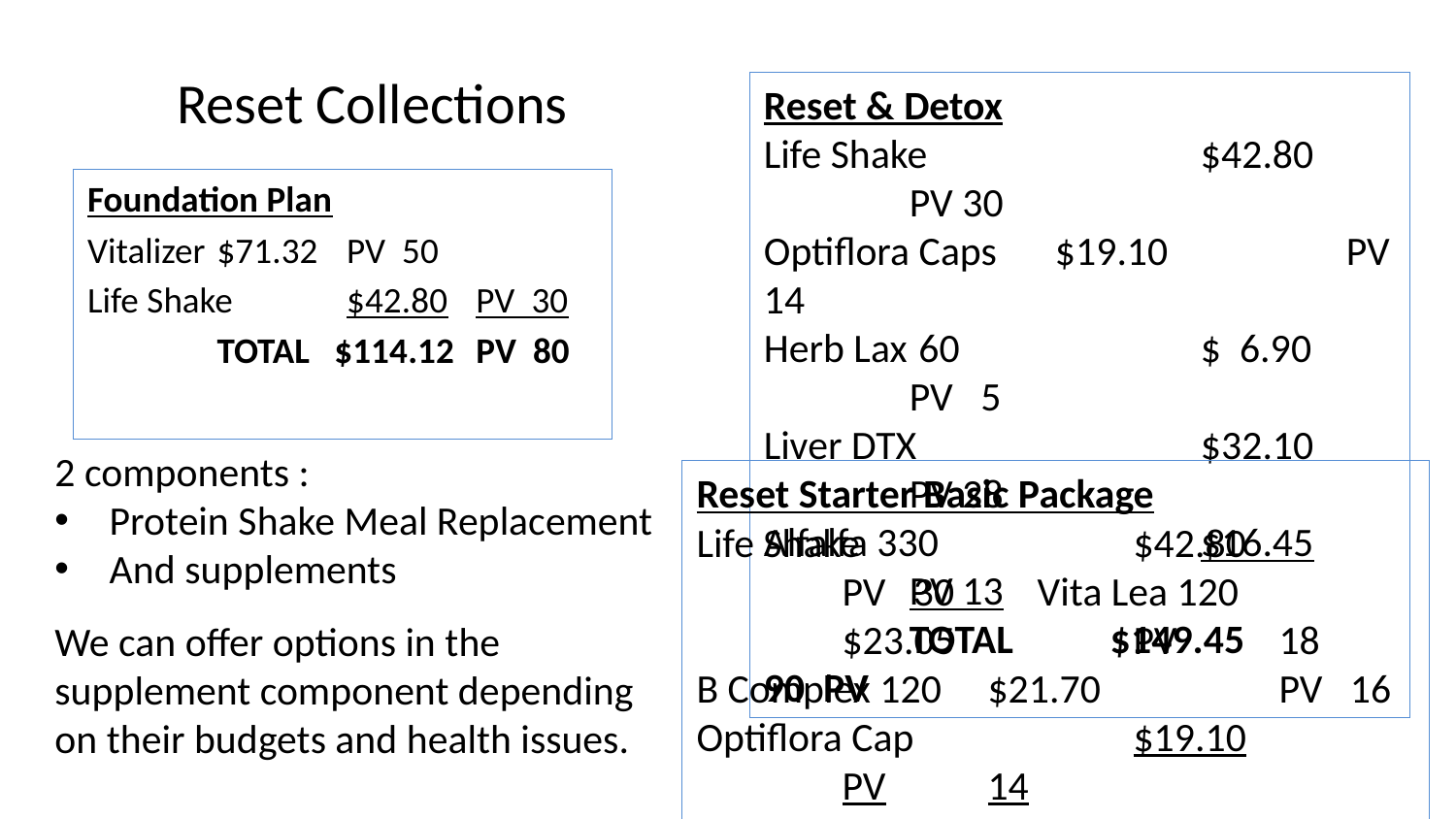

# Reset Collections
Reset & Detox
Life Shake		$42.80		PV 30
Optiflora Caps	$19.10		PV 14
Herb Lax	 60		$  6.90		PV   5
Liver DTX		$32.10		PV 28
Alfalfa 330		$16.45		PV 13
	TOTAL	      $149.45            90  PV
Foundation Plan
Vitalizer		$71.32	PV  50
Life Shake	$42.80	PV  30
	TOTAL   $114.12	PV  80
2 components :
Protein Shake Meal Replacement
And supplements

We can offer options in the supplement component depending on their budgets and health issues.
Reset Starter Basic Package
Life Shake		$42.80		PV   30         Vita Lea 120		$23.05		PV	18
B Complex 120	$21.70		PV   16
Optiflora Cap		$19.10		PV	14
		total	$106.02		@ 80 PV